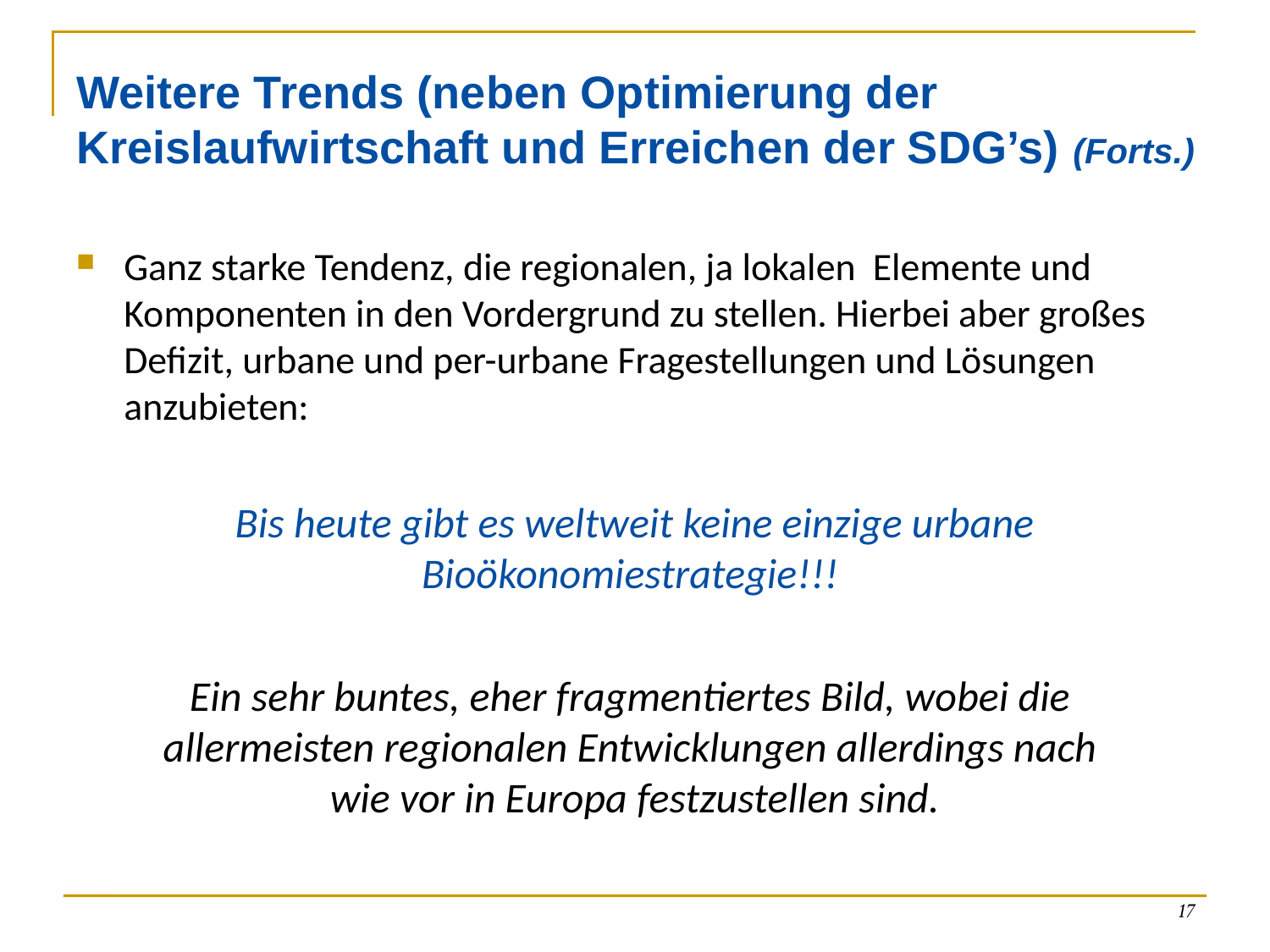

# Weitere Trends (neben Optimierung der Kreislaufwirtschaft und Erreichen der SDG’s) (Forts.)
Ganz starke Tendenz, die regionalen, ja lokalen  Elemente und Komponenten in den Vordergrund zu stellen. Hierbei aber großes Defizit, urbane und per-urbane Fragestellungen und Lösungen anzubieten:
Bis heute gibt es weltweit keine einzige urbane Bioökonomiestrategie!!!
Ein sehr buntes, eher fragmentiertes Bild, wobei die
allermeisten regionalen Entwicklungen allerdings nach
wie vor in Europa festzustellen sind.
17